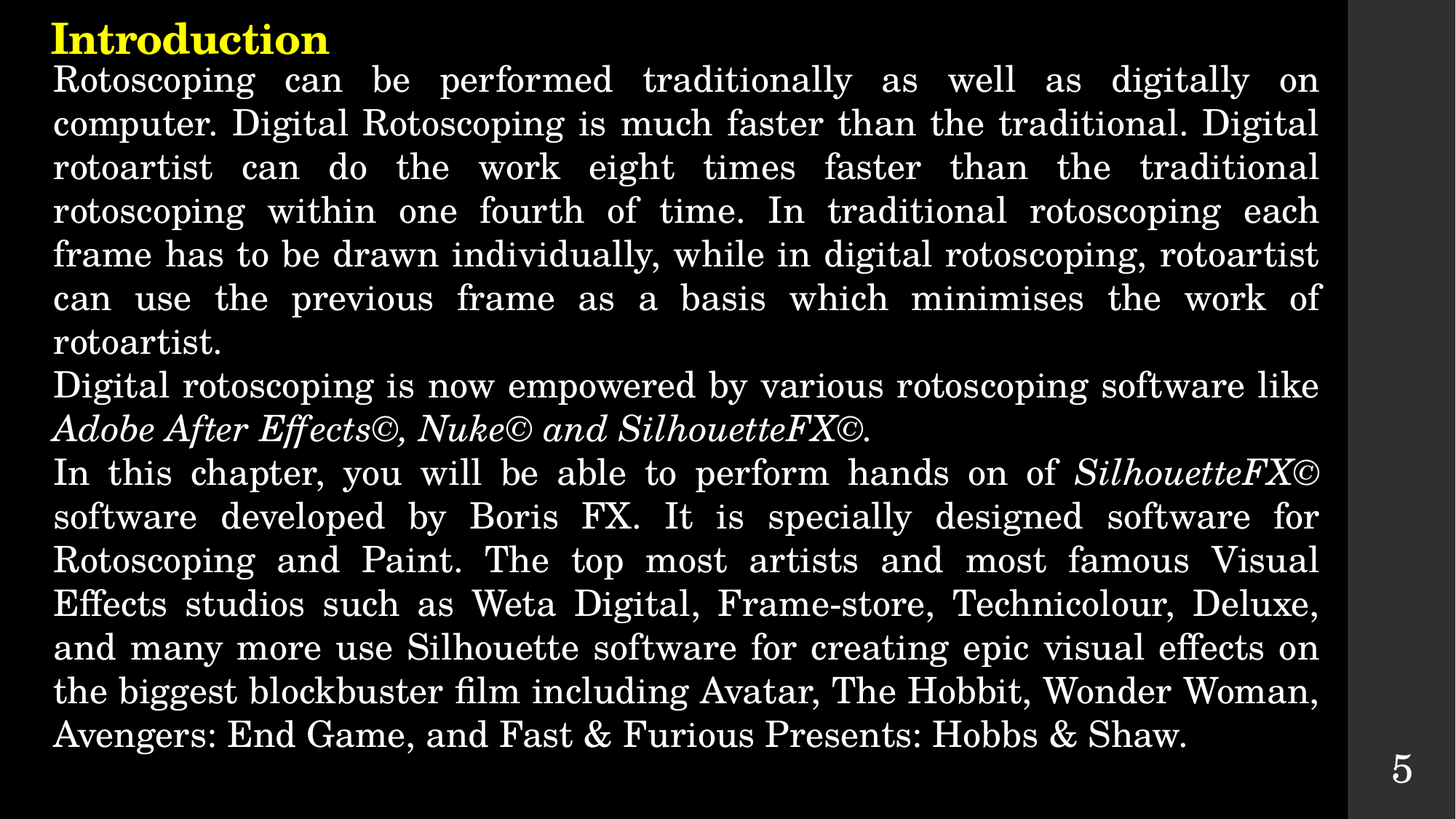

# Introduction
Rotoscoping can be performed traditionally as well as digitally on computer. Digital Rotoscoping is much faster than the traditional. Digital rotoartist can do the work eight times faster than the traditional rotoscoping within one fourth of time. In traditional rotoscoping each frame has to be drawn individually, while in digital rotoscoping, rotoartist can use the previous frame as a basis which minimises the work of rotoartist.
Digital rotoscoping is now empowered by various rotoscoping software like Adobe After Effects©, Nuke© and SilhouetteFX©.
In this chapter, you will be able to perform hands on of SilhouetteFX© software developed by Boris FX. It is specially designed software for Rotoscoping and Paint. The top most artists and most famous Visual Effects studios such as Weta Digital, Frame-store, Technicolour, Deluxe, and many more use Silhouette software for creating epic visual effects on the biggest blockbuster film including Avatar, The Hobbit, Wonder Woman, Avengers: End Game, and Fast & Furious Presents: Hobbs & Shaw.
5